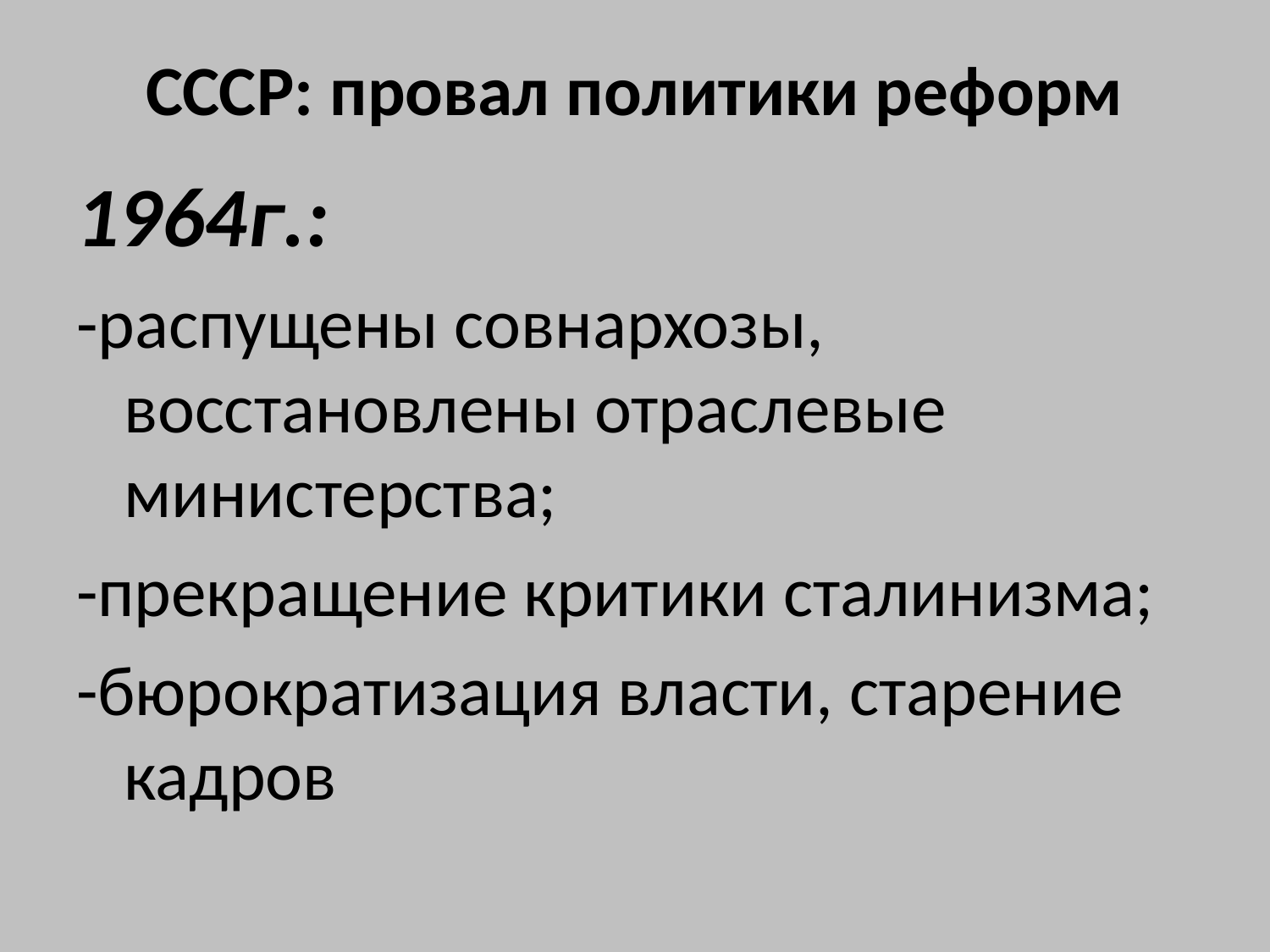

# СССР: провал политики реформ
1964г.:
-распущены совнархозы, восстановлены отраслевые министерства;
-прекращение критики сталинизма;
-бюрократизация власти, старение кадров